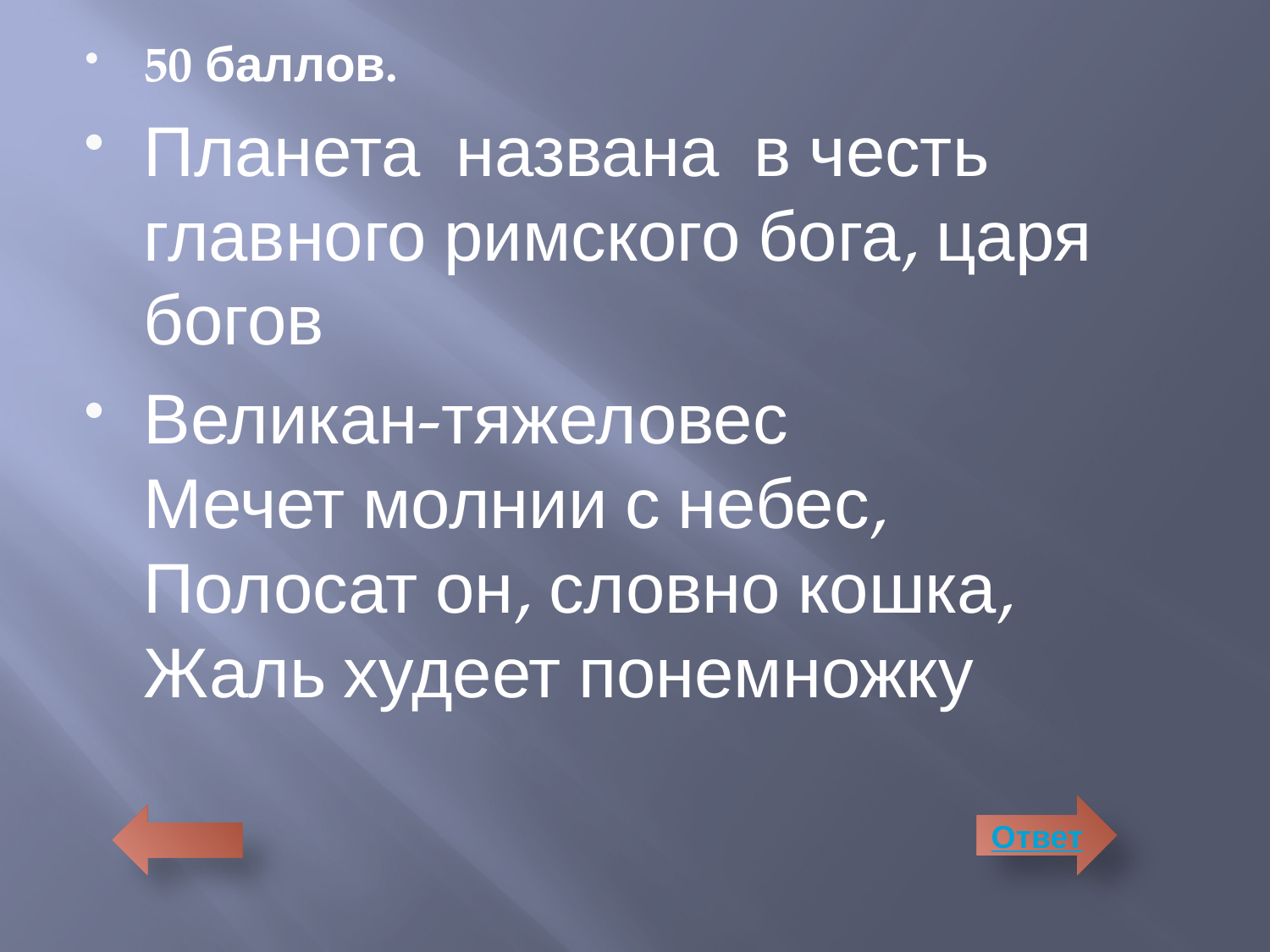

50 баллов.
Планета  названа  в честь главного римского бога, царя  богов
Великан-тяжеловес
Мечет молнии с небес,
Полосат он, словно кошка,
Жаль худеет понемножку
Ответ